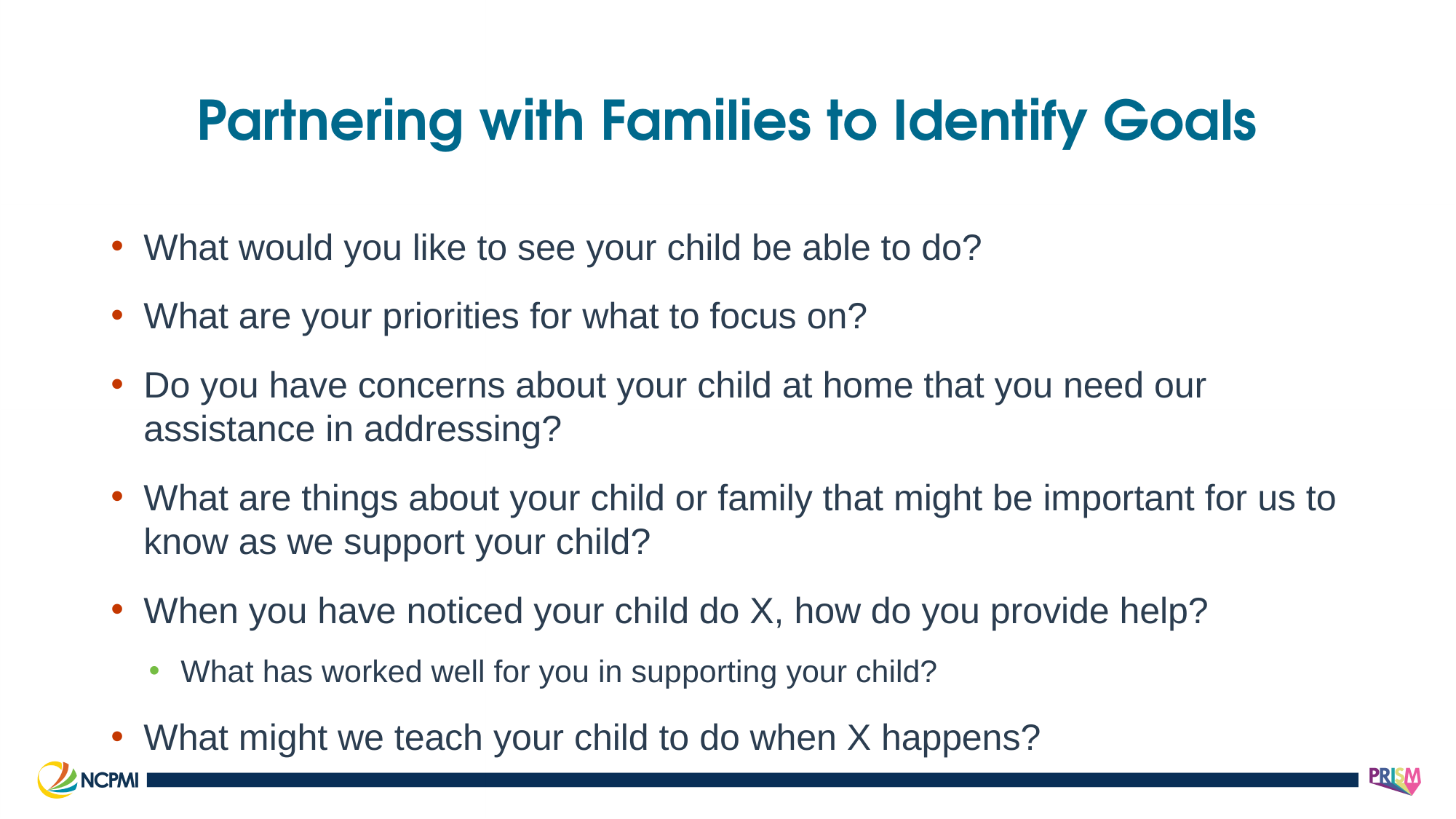

# Partnering with Families to Identify Goals
What would you like to see your child be able to do?
What are your priorities for what to focus on?
Do you have concerns about your child at home that you need our assistance in addressing?
What are things about your child or family that might be important for us to know as we support your child?
When you have noticed your child do X, how do you provide help?
What has worked well for you in supporting your child?
What might we teach your child to do when X happens?